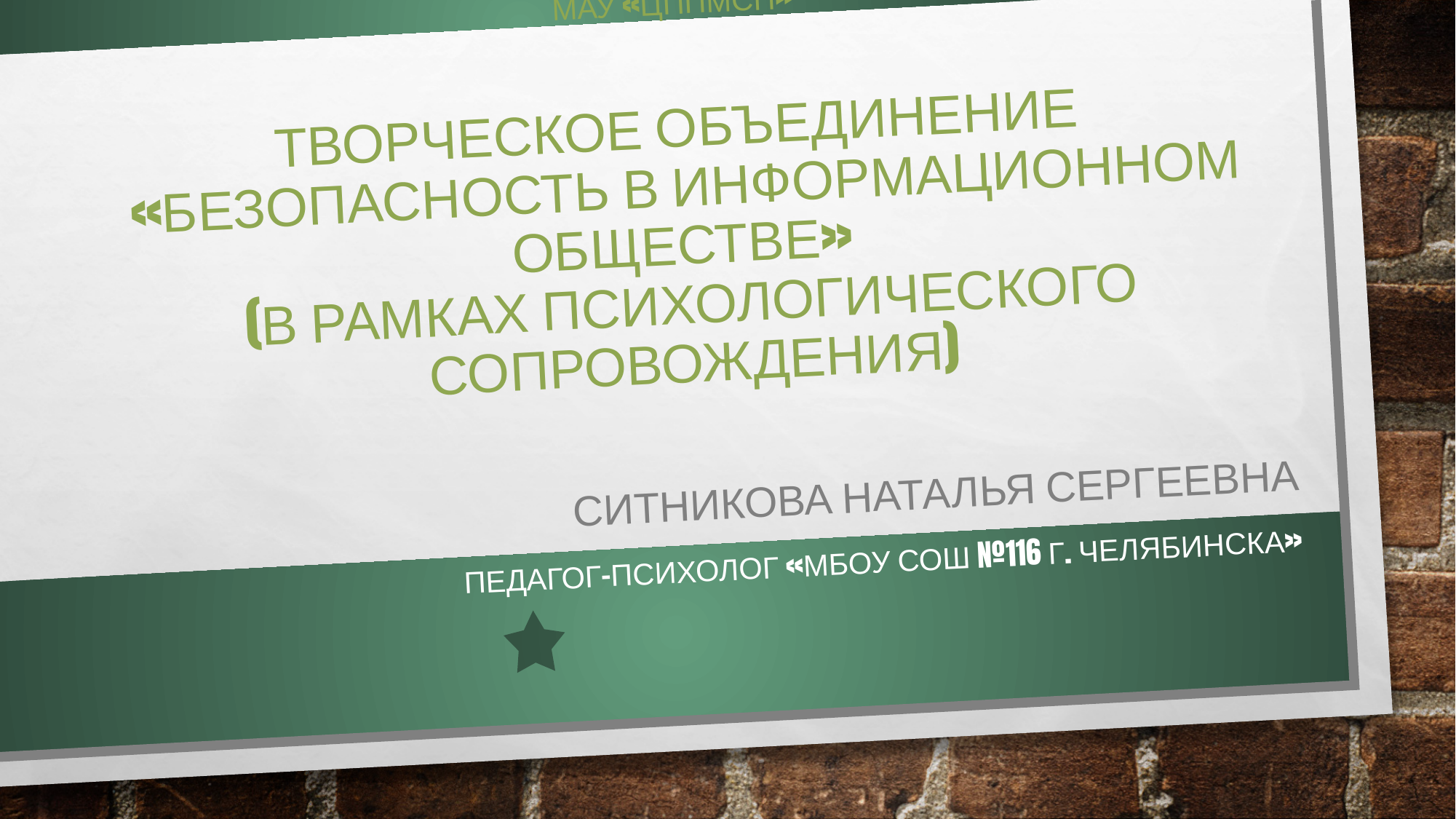

# МАУ «ЦППМСП» творческое объединение «Безопасность в информационном обществе» (в рамках психологического сопровождения)
Ситникова Наталья Сергеевна
Педагог-психолог «МБОУ СОШ №116 г. Челябинска»